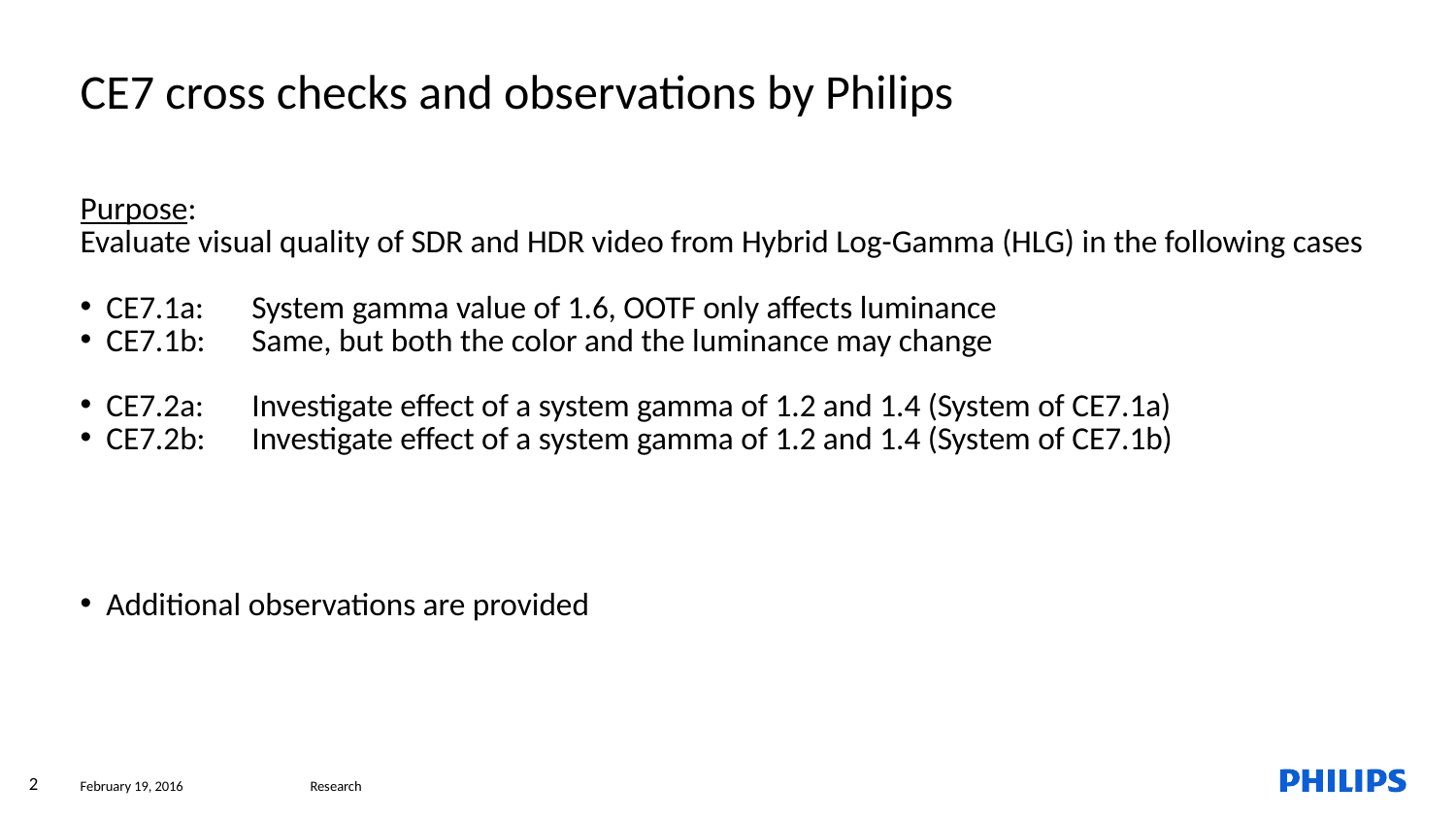

CE7 cross checks and observations by Philips
Purpose:
Evaluate visual quality of SDR and HDR video from Hybrid Log-Gamma (HLG) in the following cases

CE7.1a:	System gamma value of 1.6, OOTF only affects luminance
CE7.1b:	Same, but both the color and the luminance may change

CE7.2a:	Investigate effect of a system gamma of 1.2 and 1.4 (System of CE7.1a)
CE7.2b:	Investigate effect of a system gamma of 1.2 and 1.4 (System of CE7.1b)

Additional observations are provided

2
February 19, 2016
Research